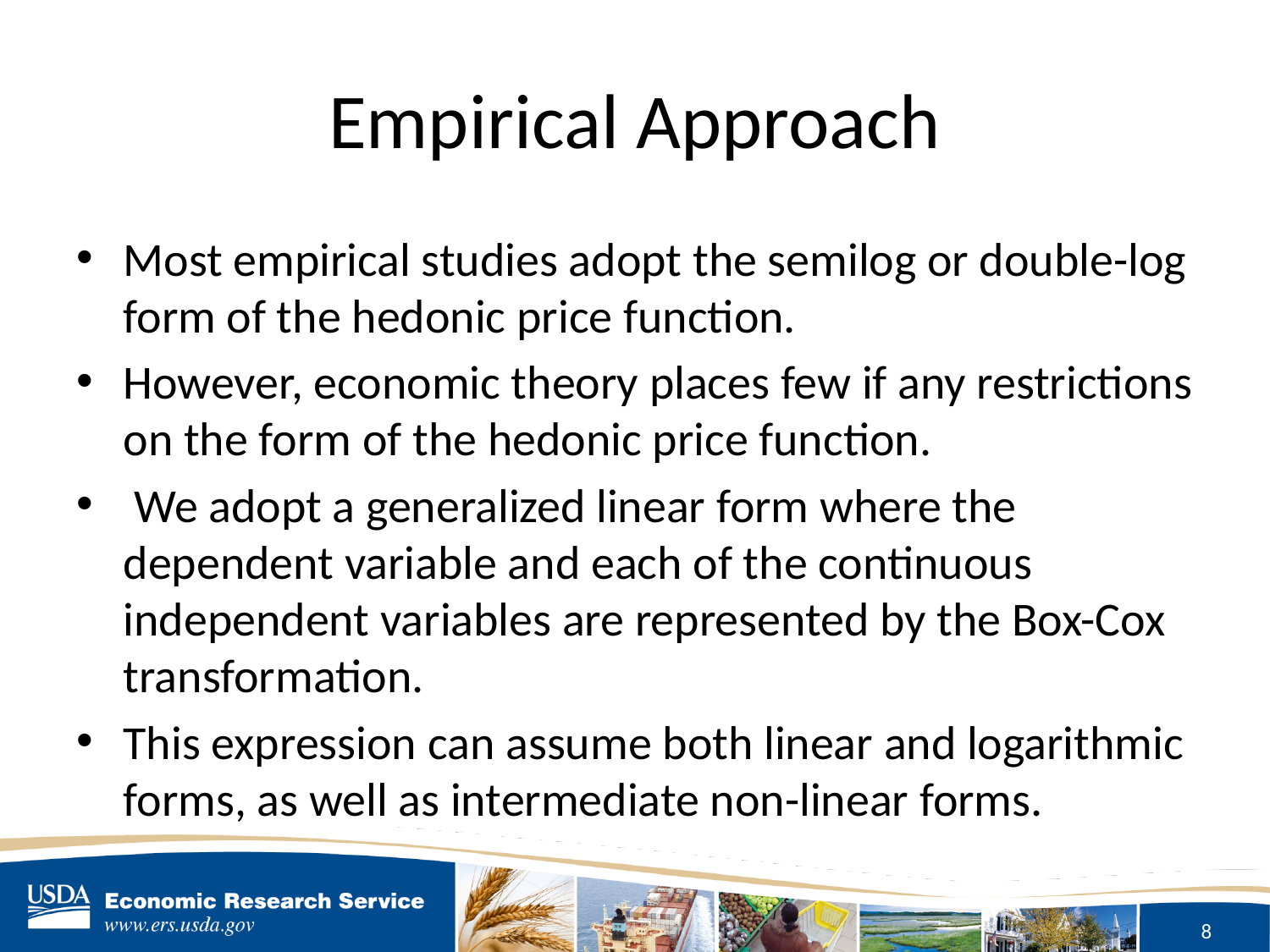

# Empirical Approach
Most empirical studies adopt the semilog or double-log form of the hedonic price function.
However, economic theory places few if any restrictions on the form of the hedonic price function.
 We adopt a generalized linear form where the dependent variable and each of the continuous independent variables are represented by the Box-Cox transformation.
This expression can assume both linear and logarithmic forms, as well as intermediate non-linear forms.